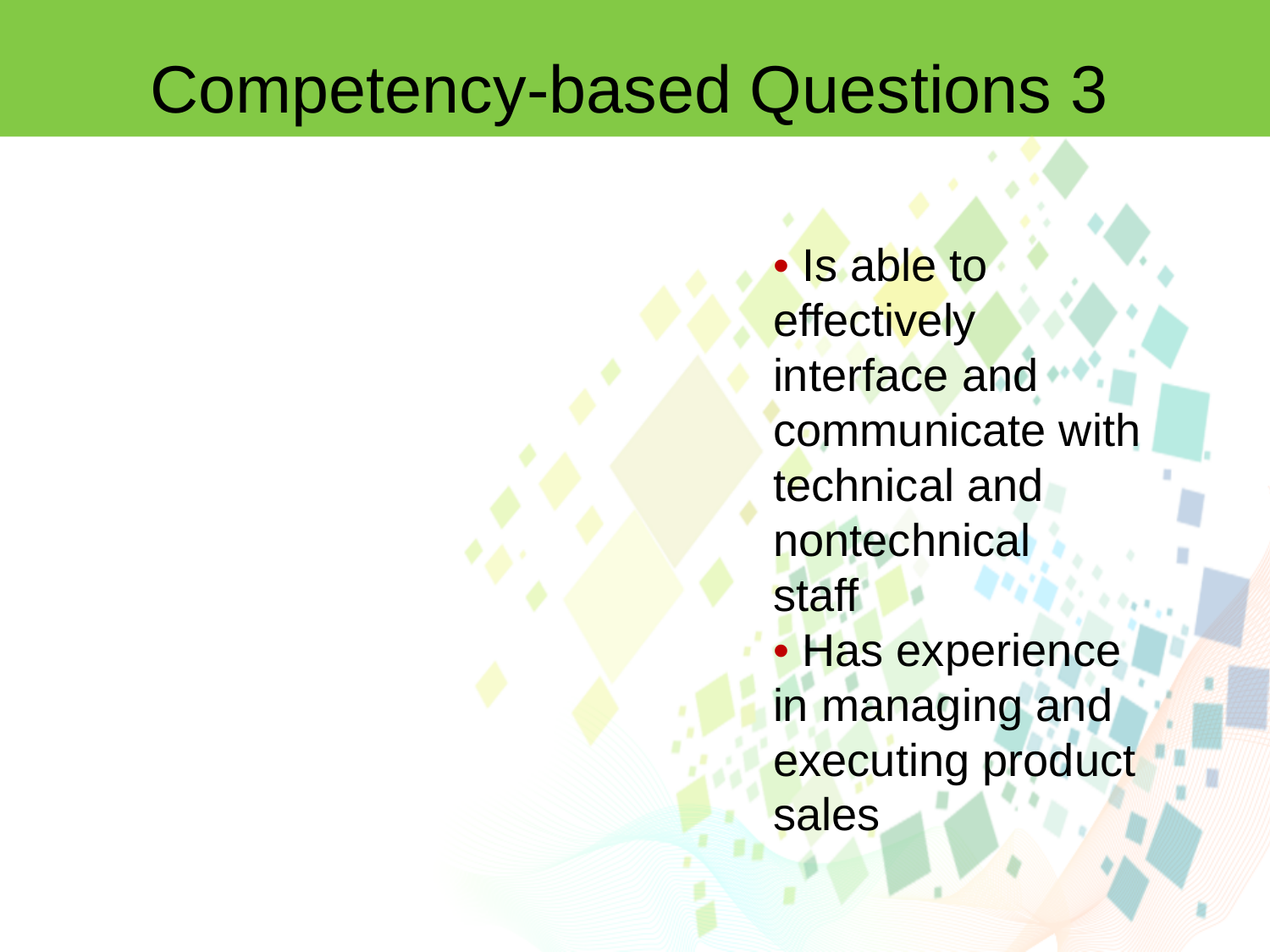

Competency-based Questions 3
• Is able to effectively interface and communicate with technical and nontechnical
staff
• Has experience in managing and executing product sales